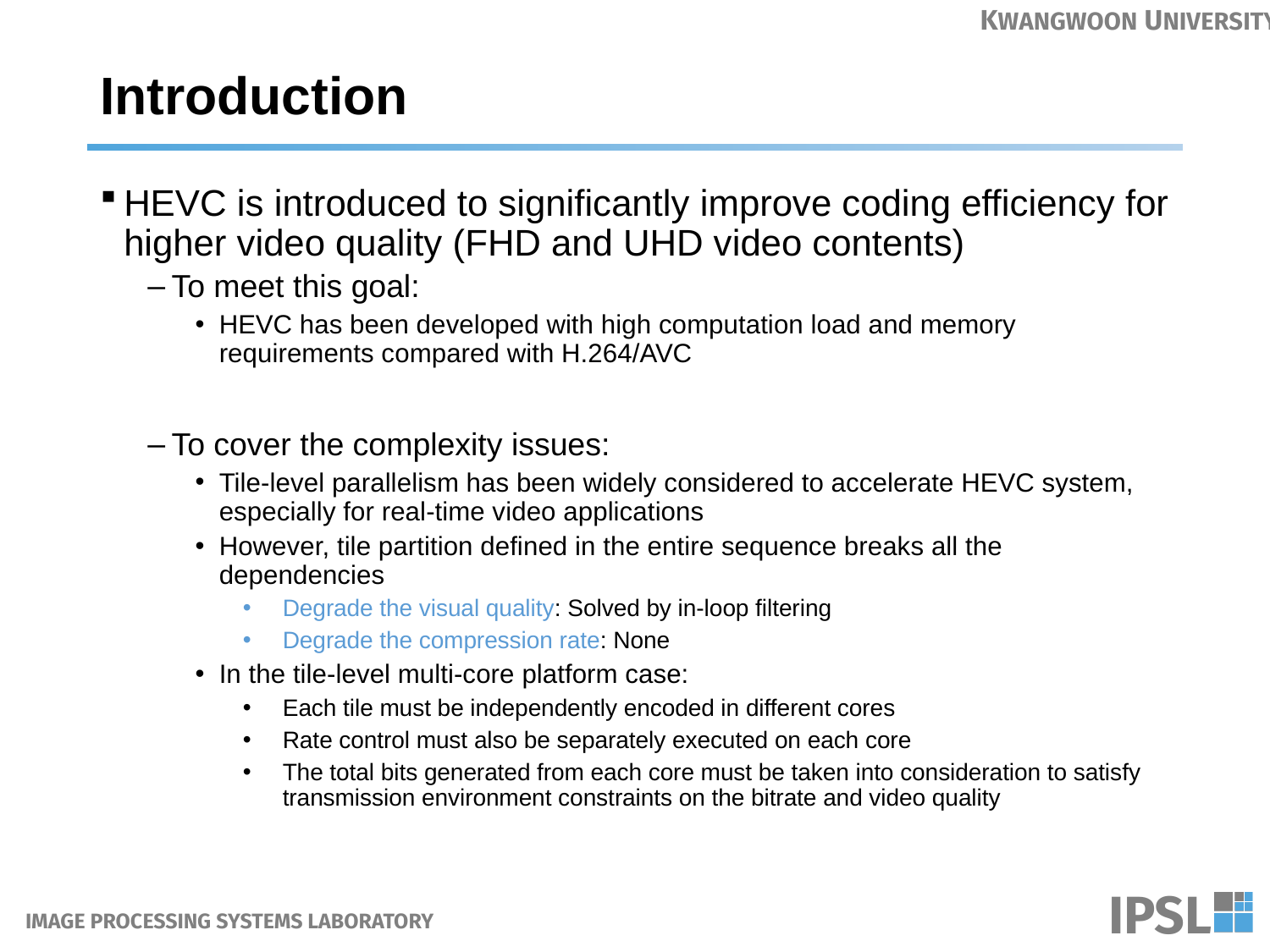

# Introduction
HEVC is introduced to significantly improve coding efficiency for higher video quality (FHD and UHD video contents)
To meet this goal:
HEVC has been developed with high computation load and memory requirements compared with H.264/AVC

To cover the complexity issues:
Tile-level parallelism has been widely considered to accelerate HEVC system, especially for real-time video applications
However, tile partition defined in the entire sequence breaks all the dependencies
Degrade the visual quality: Solved by in-loop filtering
Degrade the compression rate: None
In the tile-level multi-core platform case:
Each tile must be independently encoded in different cores
Rate control must also be separately executed on each core
The total bits generated from each core must be taken into consideration to satisfy transmission environment constraints on the bitrate and video quality